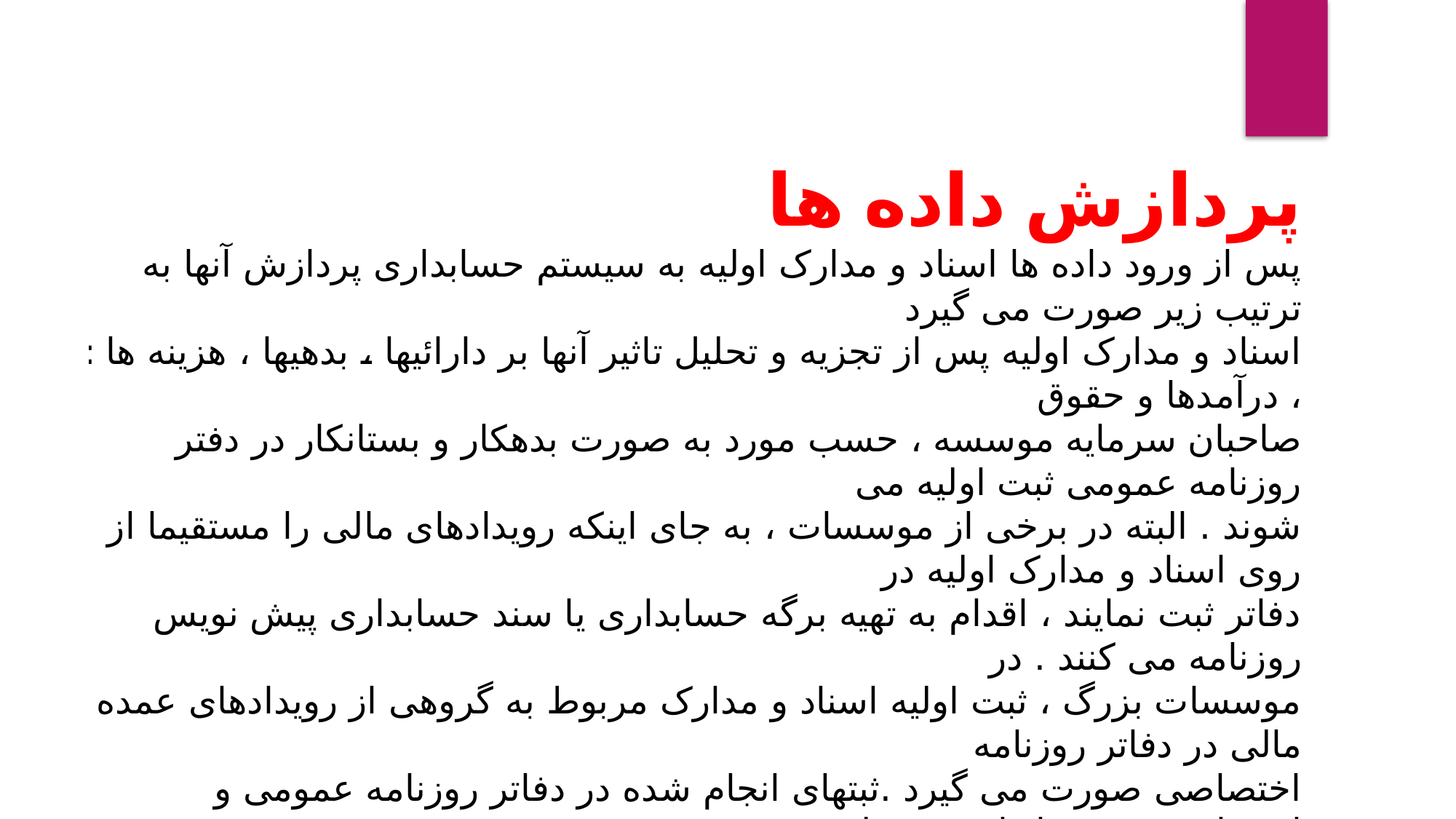

پردازش داده ها
پس از ورود داده ها اسناد و مدارک اولیه به سیستم حسابداری پردازش آنها به ترتیب زیر صورت می گیرد
: اسناد و مدارک اولیه پس از تجزیه و تحلیل تاثیر آنها بر دارائیها ، بدهیها ، هزینه ها ، درآمدها و حقوق
صاحبان سرمایه موسسه ، حسب مورد به صورت بدهکار و بستانکار در دفتر روزنامه عمومی ثبت اولیه می
شوند . البته در برخی از موسسات ، به جای اینکه رویدادهای مالی را مستقیما از روی اسناد و مدارک اولیه در
دفاتر ثبت نمایند ، اقدام به تهیه برگه حسابداری یا سند حسابداری پیش نویس روزنامه می کنند . در
موسسات بزرگ ، ثبت اولیه اسناد و مدارک مربوط به گروهی از رویدادهای عمده مالی در دفاتر روزنامه
اختصاصی صورت می گیرد .ثبتهای انجام شده در دفاتر روزنامه عمومی و اختصاصی به حسابهای مربوطه در
دفتر کل منتقل می شوند . زمانی که حجم رویدادهای مالی مربوط به یک یا چند حساب دفتر کل زیاد باشد ،
برای داشتن اطلاعات جزئی تر و تفضیلی از این قبیل حسابهای دفتر کل ، از دفاتر معین یا کارتهای معین ،
استفاده می شود . هر یک از دفاتر یا کارتهای معین ، یک حساب کنترل در دفتر کل داشته و تعداد دفاتر معین و
حسابهای کنترل آن در دفتر کل به وسعت و نوع فعالیتهای یک موسسه بستگی دارد .